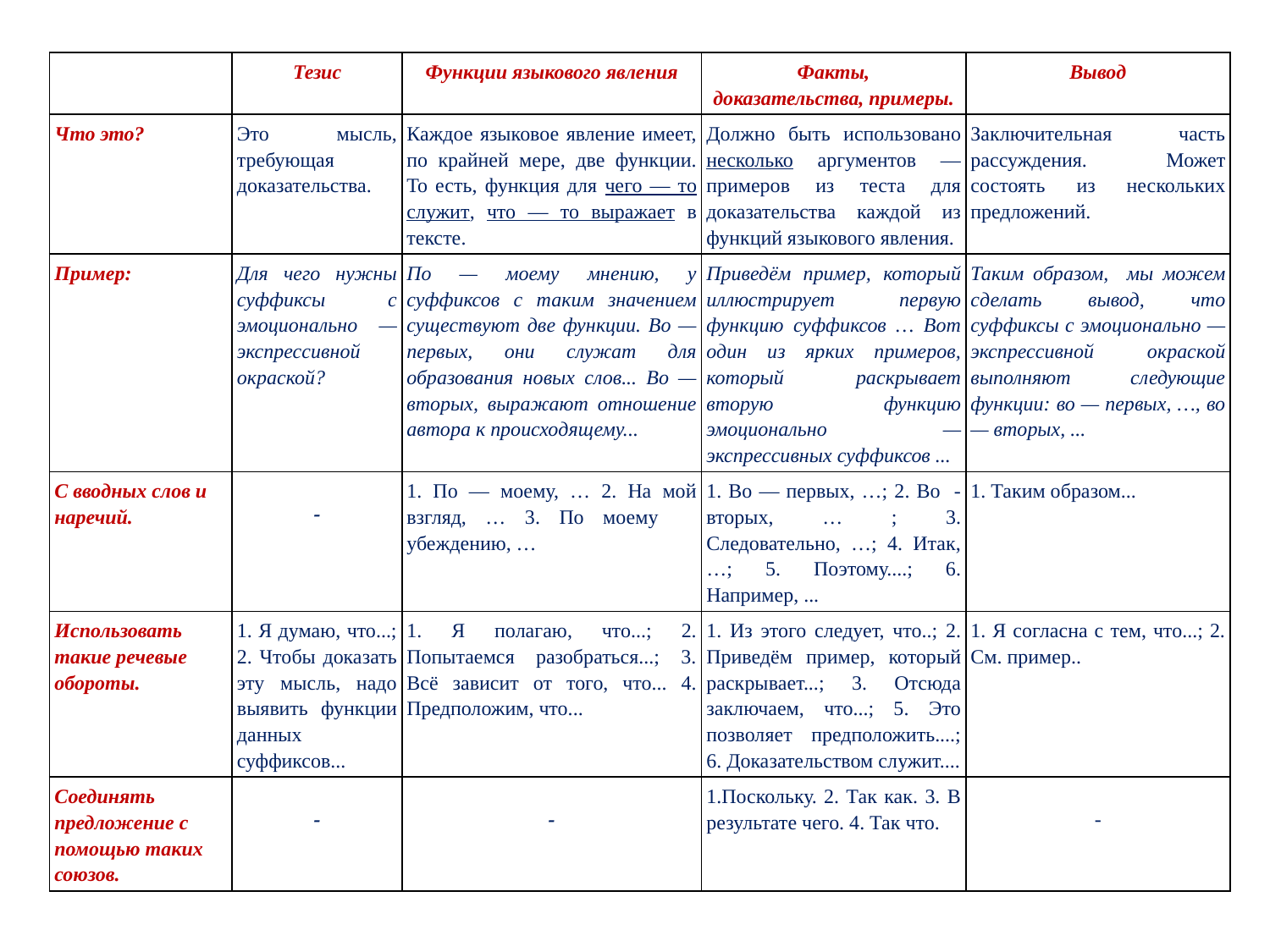

|  | Тезис | Функции языкового явления | Факты, доказательства, примеры. | Вывод |
| --- | --- | --- | --- | --- |
| Что это? | Это мысль, требующая доказательства. | Каждое языковое явление имеет, по крайней мере, две функции. То есть, функция для чего — то служит, что — то выражает в тексте. | Должно быть использовано несколько аргументов — примеров из теста для доказательства каждой из функций языкового явления. | Заключительная часть рассуждения. Может состоять из нескольких предложений. |
| Пример: | Для чего нужны суффиксы с эмоционально — экспрессивной окраской? | По — моему мнению, у суффиксов с таким значением существуют две функции. Во — первых, они служат для образования новых слов... Во — вторых, выражают отношение автора к происходящему... | Приведём пример, который иллюстрирует первую функцию суффиксов … Вот один из ярких примеров, который раскрывает вторую функцию эмоционально — экспрессивных суффиксов ... | Таким образом, мы можем сделать вывод, что суффиксы с эмоционально — экспрессивной окраской выполняют следующие функции: во — первых, …, во — вторых, ... |
| С вводных слов и наречий. | - | 1. По — моему, … 2. На мой взгляд, … 3. По моему убеждению, … | 1. Во — первых, …; 2. Во - вторых, … ; 3. Следовательно, …; 4. Итак, …; 5. Поэтому....; 6. Например, ... | 1. Таким образом... |
| Использовать такие речевые обороты. | 1. Я думаю, что...; 2. Чтобы доказать эту мысль, надо выявить функции данных суффиксов... | 1. Я полагаю, что...; 2. Попытаемся разобраться...; 3. Всё зависит от того, что... 4. Предположим, что... | 1. Из этого следует, что..; 2. Приведём пример, который раскрывает...; 3. Отсюда заключаем, что...; 5. Это позволяет предположить....; 6. Доказательством служит.... | 1. Я согласна с тем, что...; 2. См. пример.. |
| Соединять предложение с помощью таких союзов. | - | - | 1.Поскольку. 2. Так как. 3. В результате чего. 4. Так что. | - |